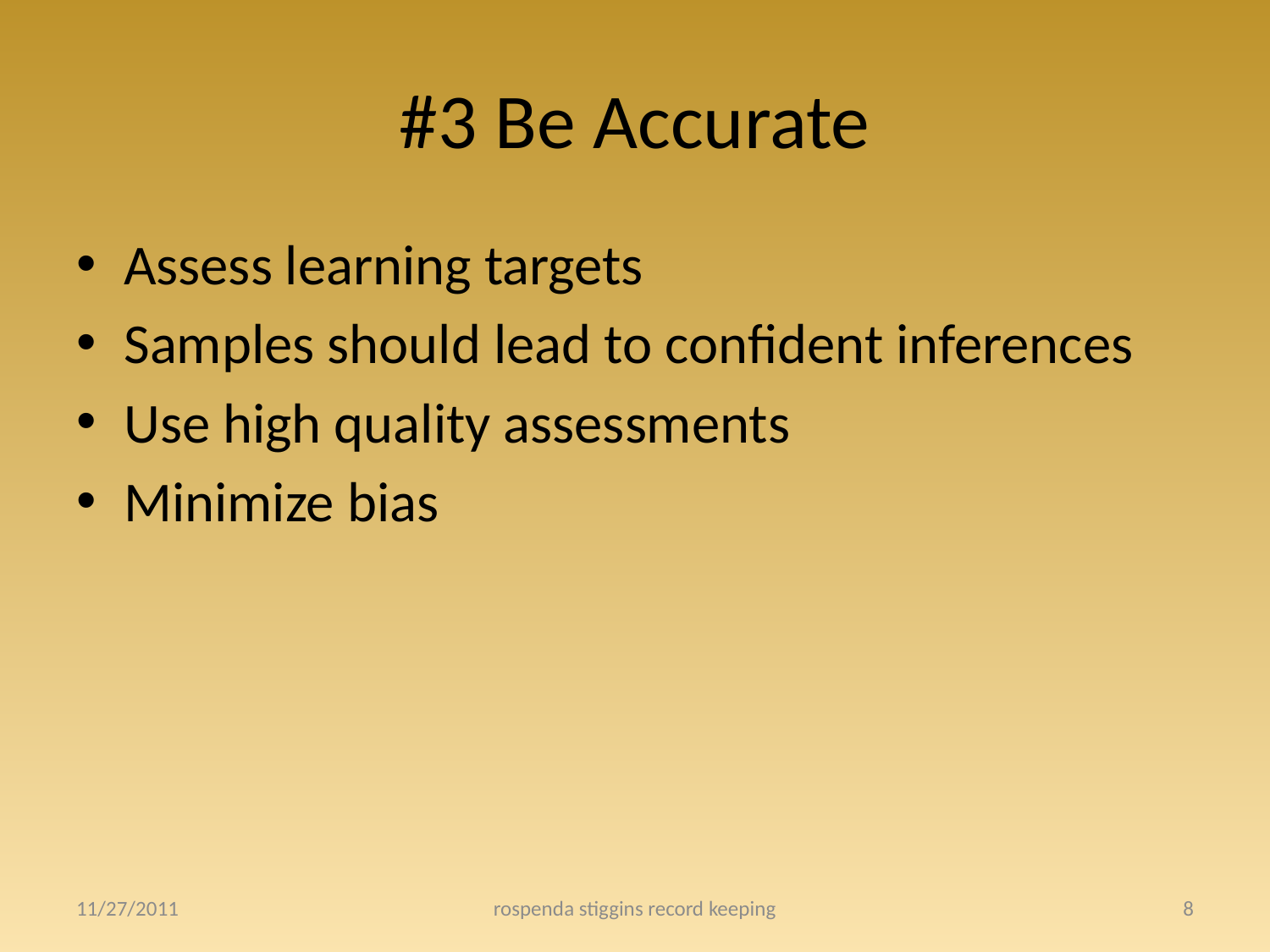

# #3 Be Accurate
Assess learning targets
Samples should lead to confident inferences
Use high quality assessments
Minimize bias
11/27/2011
rospenda stiggins record keeping
8